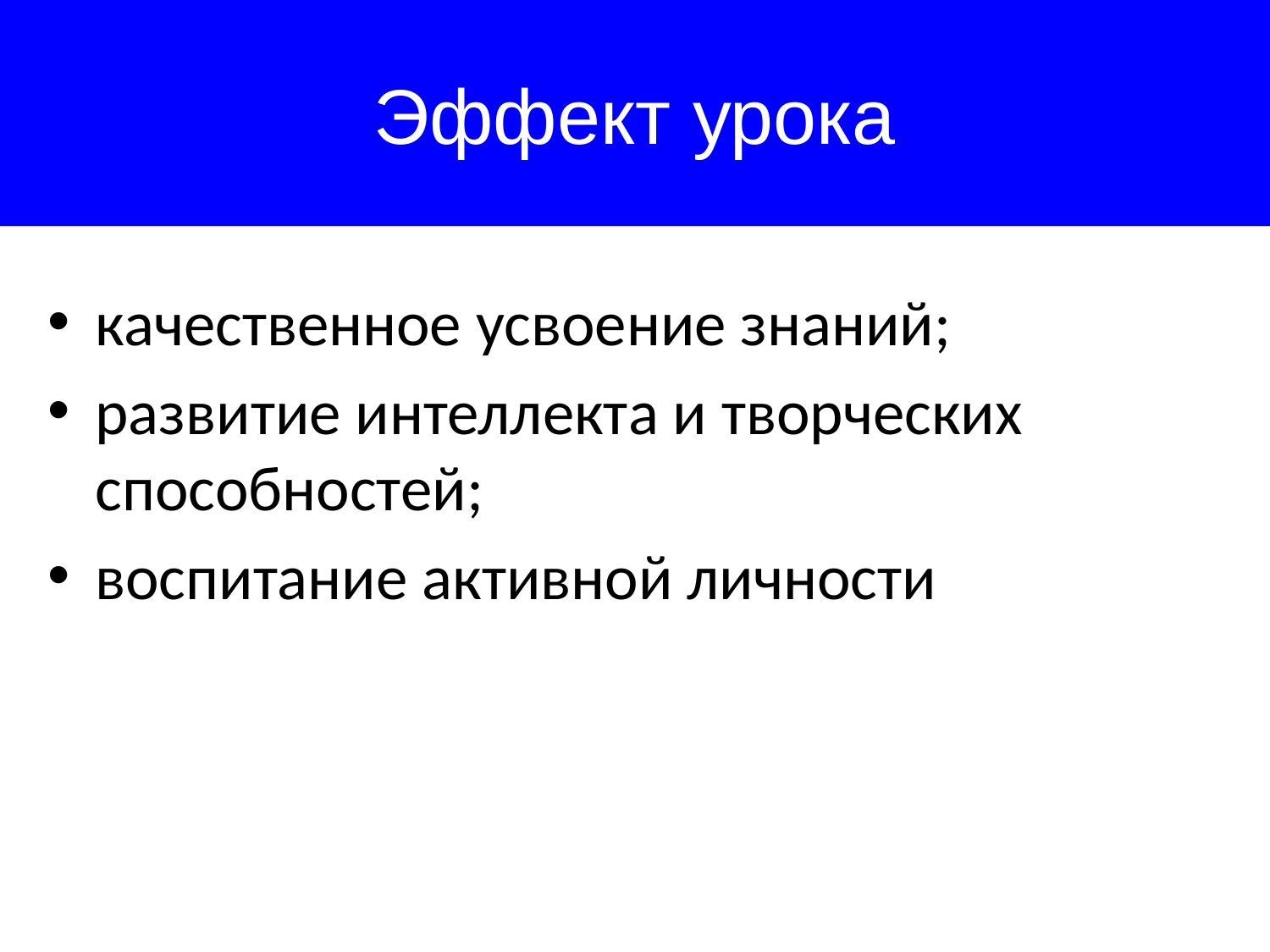

# Эффект урока
качественное усвоение знаний;
развитие интеллекта и творческих способностей;
воспитание активной личности